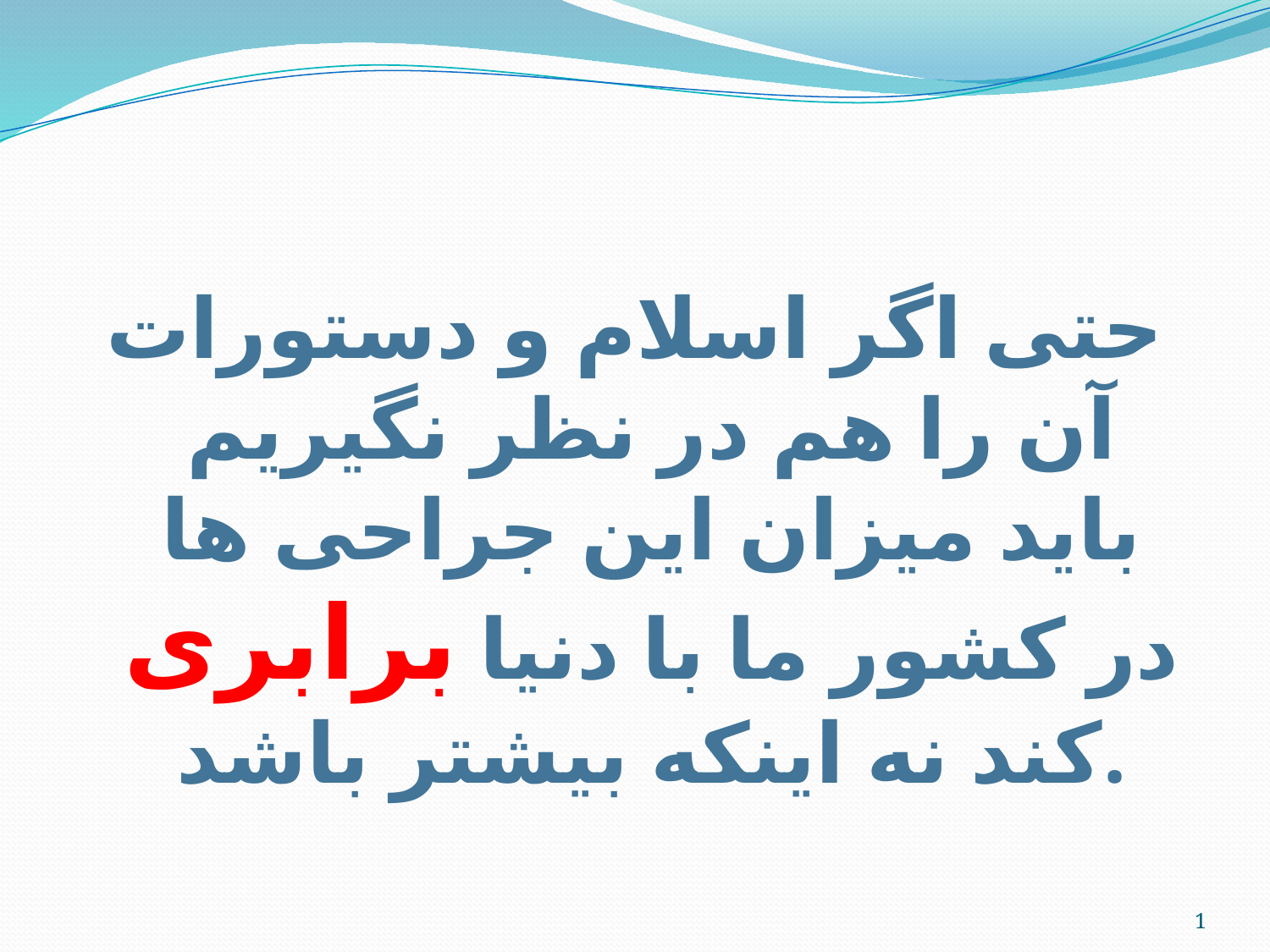

#
حتی اگر اسلام و دستورات آن را هم در نظر نگیریم باید میزان این جراحی ها در کشور ما با دنیا برابری کند نه اینکه بیشتر باشد.

1